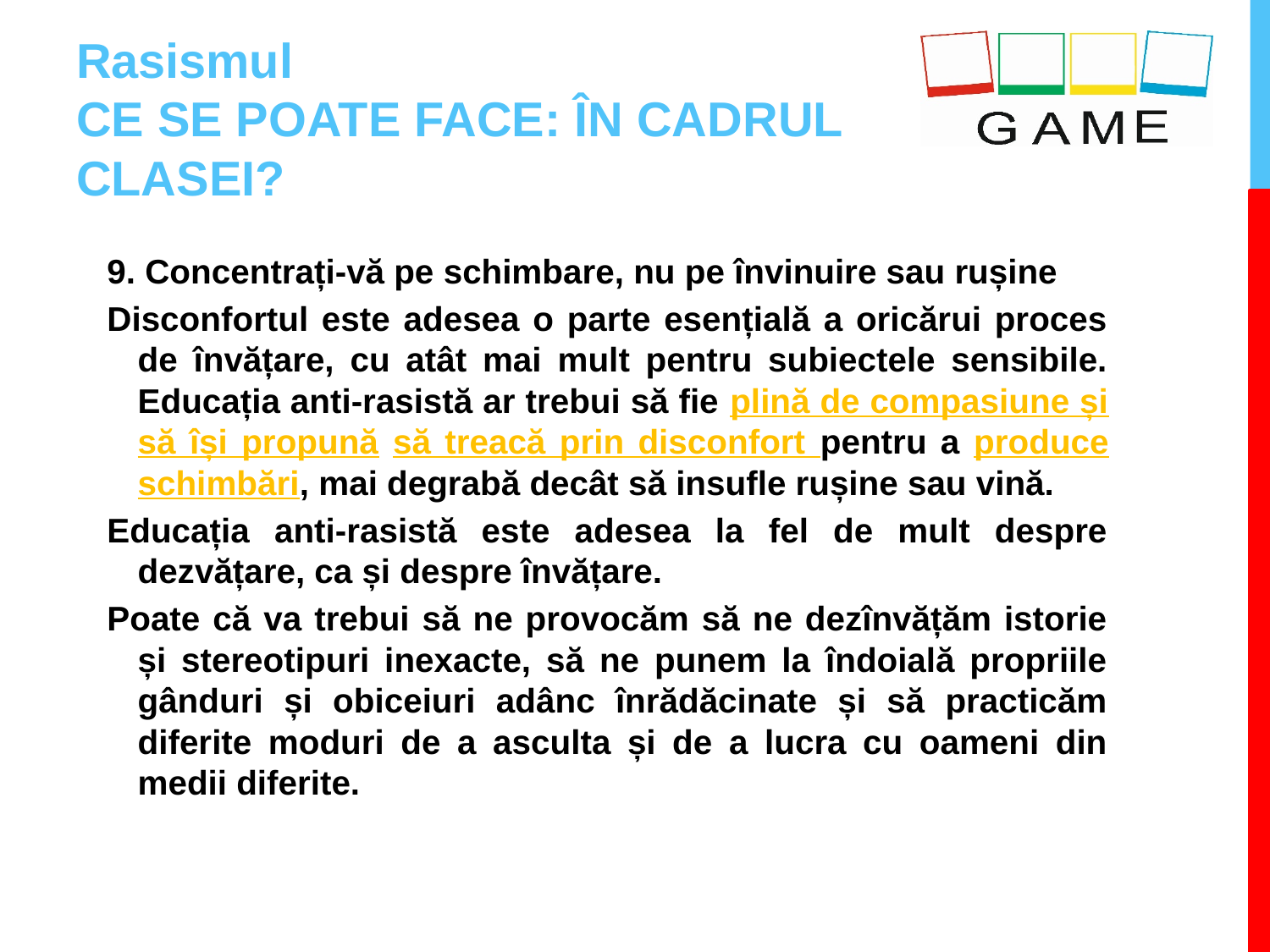

# Rasismul CE SE POATE FACE: ÎN CADRUL CLASEI?
9. Concentrați-vă pe schimbare, nu pe învinuire sau rușine
Disconfortul este adesea o parte esențială a oricărui proces de învățare, cu atât mai mult pentru subiectele sensibile. Educația anti-rasistă ar trebui să fie plină de compasiune și să își propună să treacă prin disconfort pentru a produce schimbări, mai degrabă decât să insufle rușine sau vină.
Educația anti-rasistă este adesea la fel de mult despre dezvățare, ca și despre învățare.
Poate că va trebui să ne provocăm să ne dezînvățăm istorie și stereotipuri inexacte, să ne punem la îndoială propriile gânduri și obiceiuri adânc înrădăcinate și să practicăm diferite moduri de a asculta și de a lucra cu oameni din medii diferite.